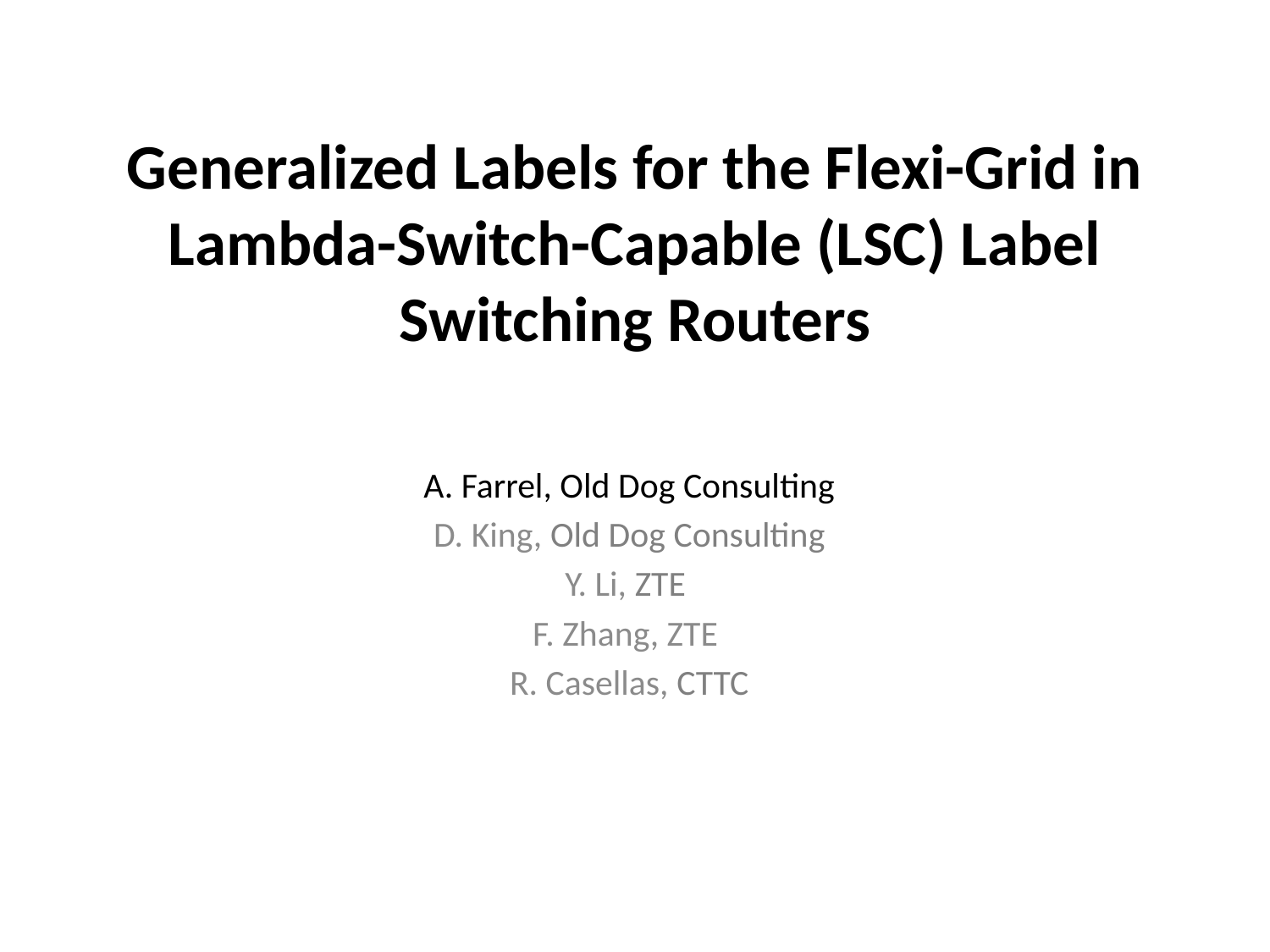

# Generalized Labels for the Flexi-Grid in Lambda-Switch-Capable (LSC) Label Switching Routers
A. Farrel, Old Dog Consulting
D. King, Old Dog Consulting
Y. Li, ZTE
F. Zhang, ZTE
R. Casellas, CTTC